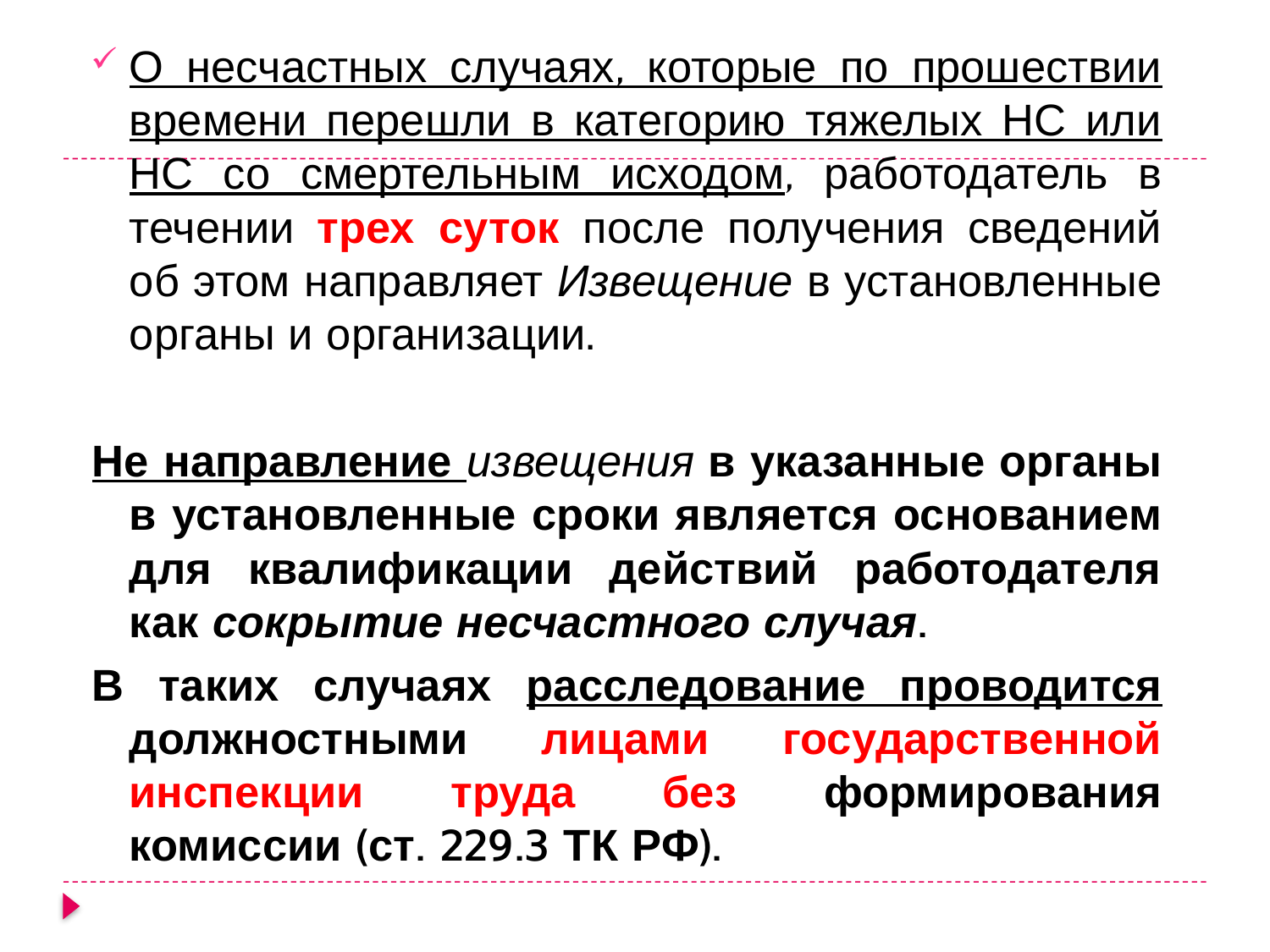

О несчастных случаях, которые по прошествии времени перешли в категорию тяжелых НС или НС со смертельным исходом, работодатель в течении трех суток после получения сведений об этом направляет Извещение в установленные органы и организации.

Не направление извещения в указанные органы в установленные сроки является основанием для квалификации действий работодателя как сокрытие несчастного случая.
В таких случаях расследование проводится должностными лицами государственной инспекции труда без формирования комиссии (ст. 229.3 ТК РФ).